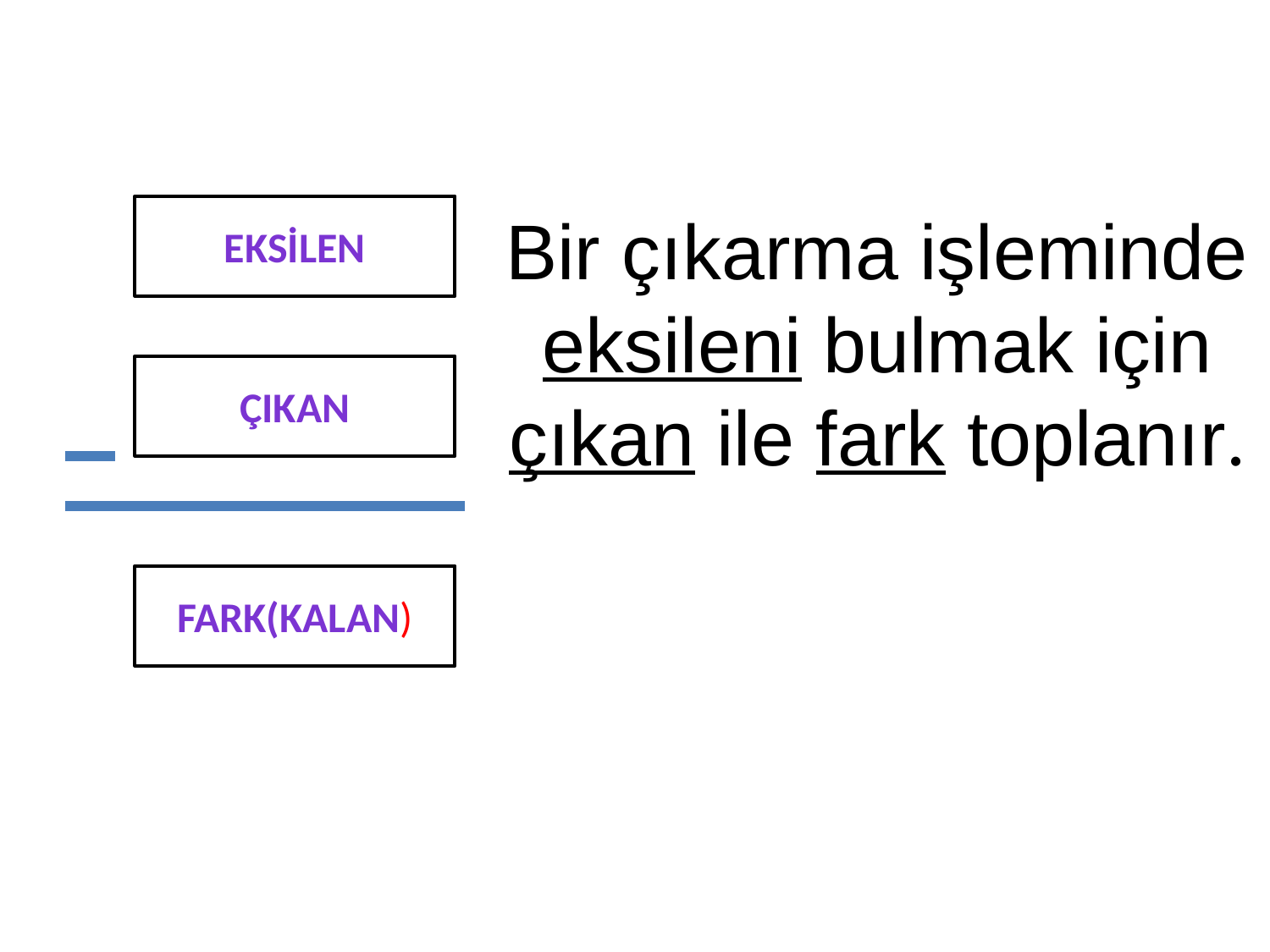

EKSİLEN
Bir çıkarma işleminde eksileni bulmak için çıkan ile fark toplanır.
ÇIKAN
FARK(KALAN)